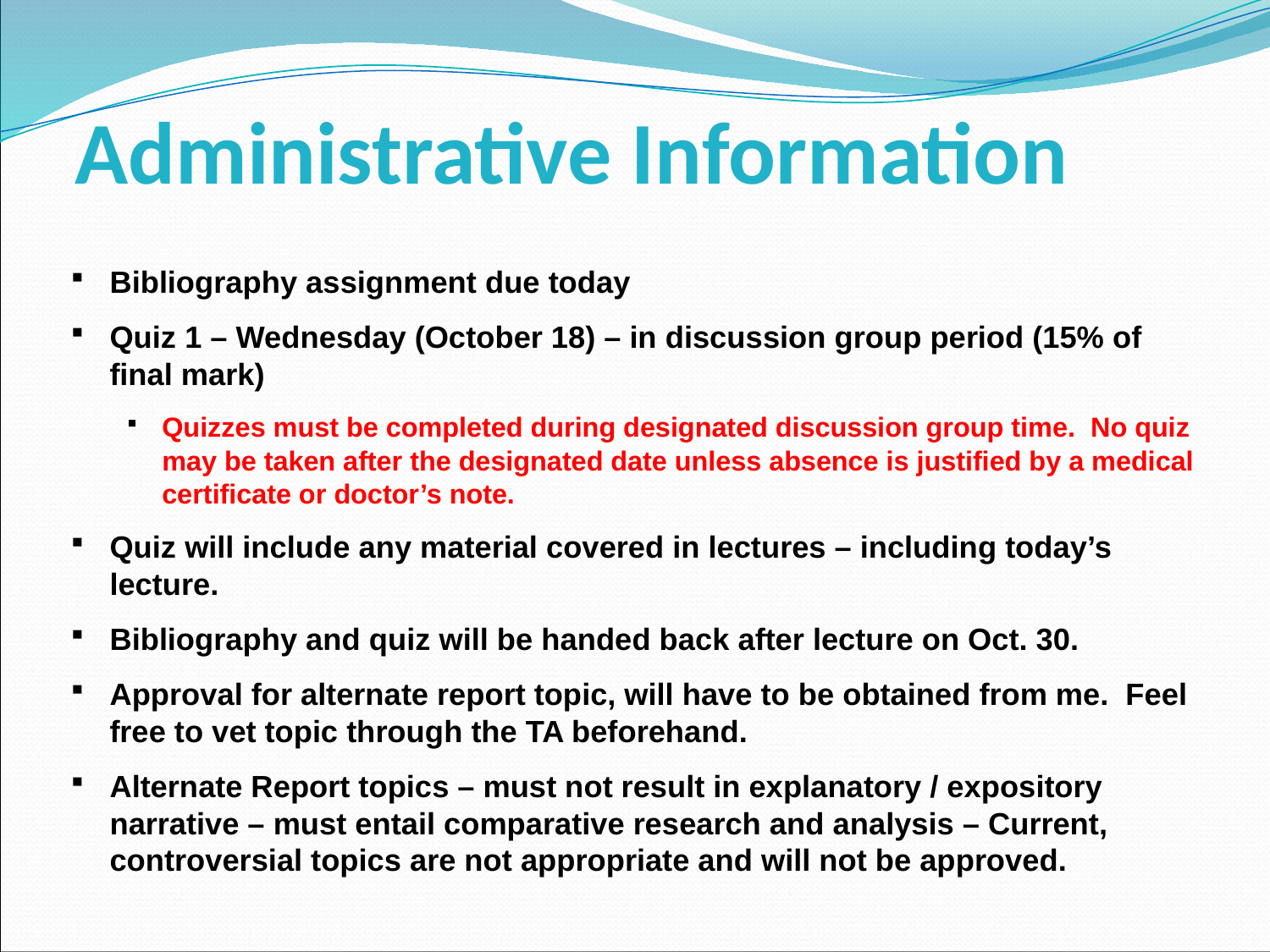

# Administrative Information
Bibliography assignment due today
Quiz 1 – Wednesday (October 18) – in discussion group period (15% of final mark)
Quizzes must be completed during designated discussion group time.  No quiz may be taken after the designated date unless absence is justified by a medical certificate or doctor’s note.
Quiz will include any material covered in lectures – including today’s lecture.
Bibliography and quiz will be handed back after lecture on Oct. 30.
Approval for alternate report topic, will have to be obtained from me.  Feel free to vet topic through the TA beforehand.
Alternate Report topics – must not result in explanatory / expository narrative – must entail comparative research and analysis – Current, controversial topics are not appropriate and will not be approved.